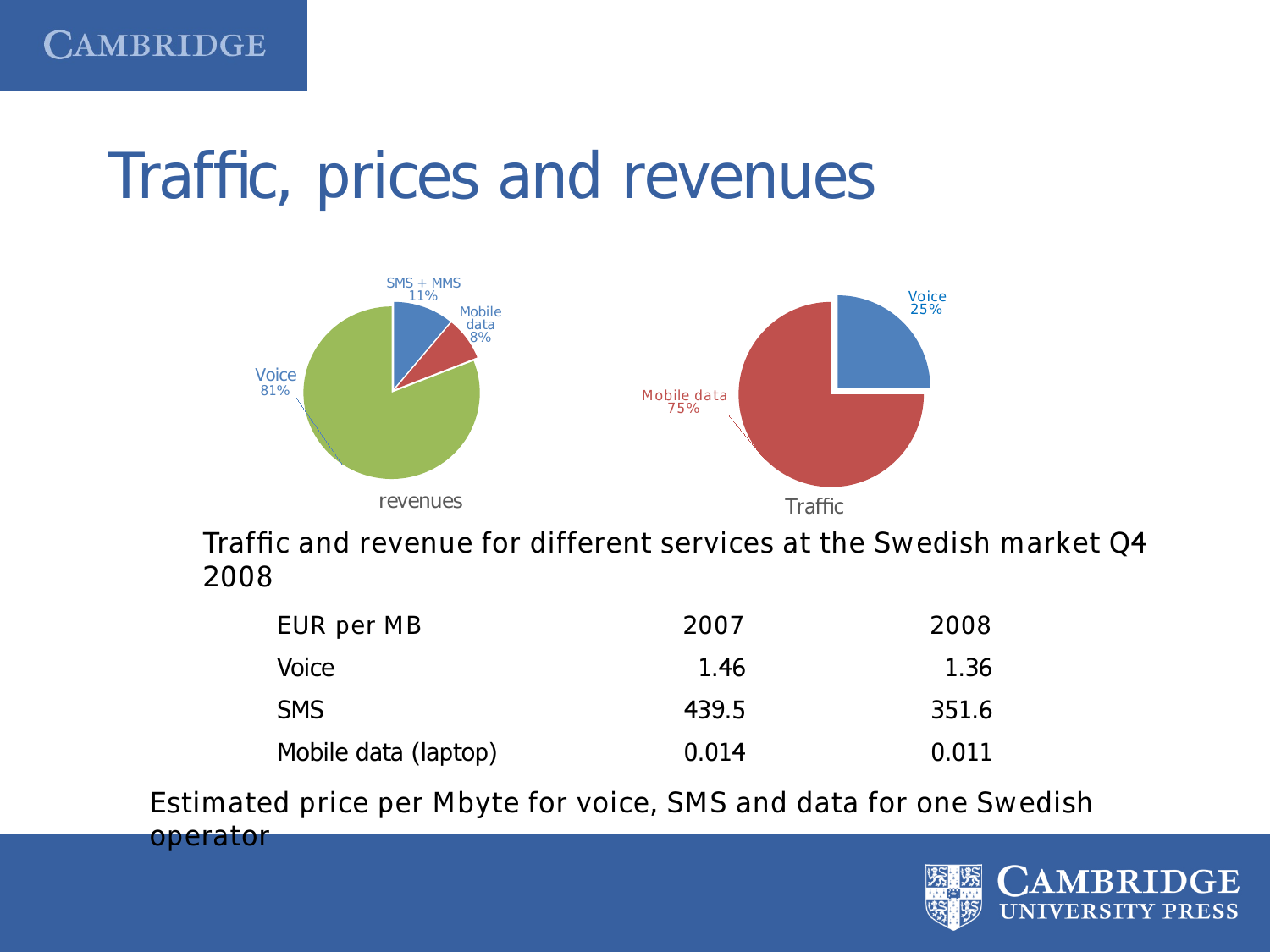

# Traffic, prices and revenues

### Chart: revenues

| Category |  |
|---|---|
| SMS + MMS | 0.11 |
| Mobile data | 0.08 |
| Voice | 0.81 |

### Chart: Traffic

| Category |  |
|---|---|
| Voice | 0.25 |
| Mobile data | 0.75 |
Traffic and revenue for different services at the Swedish market Q4 2008
| EUR per MB | 2007 | 2008 |
| --- | --- | --- |
| Voice | 1.46 | 1.36 |
| SMS | 439.5 | 351.6 |
| Mobile data (laptop) | 0.014 | 0.011 |
Estimated price per Mbyte for voice, SMS and data for one Swedish operator